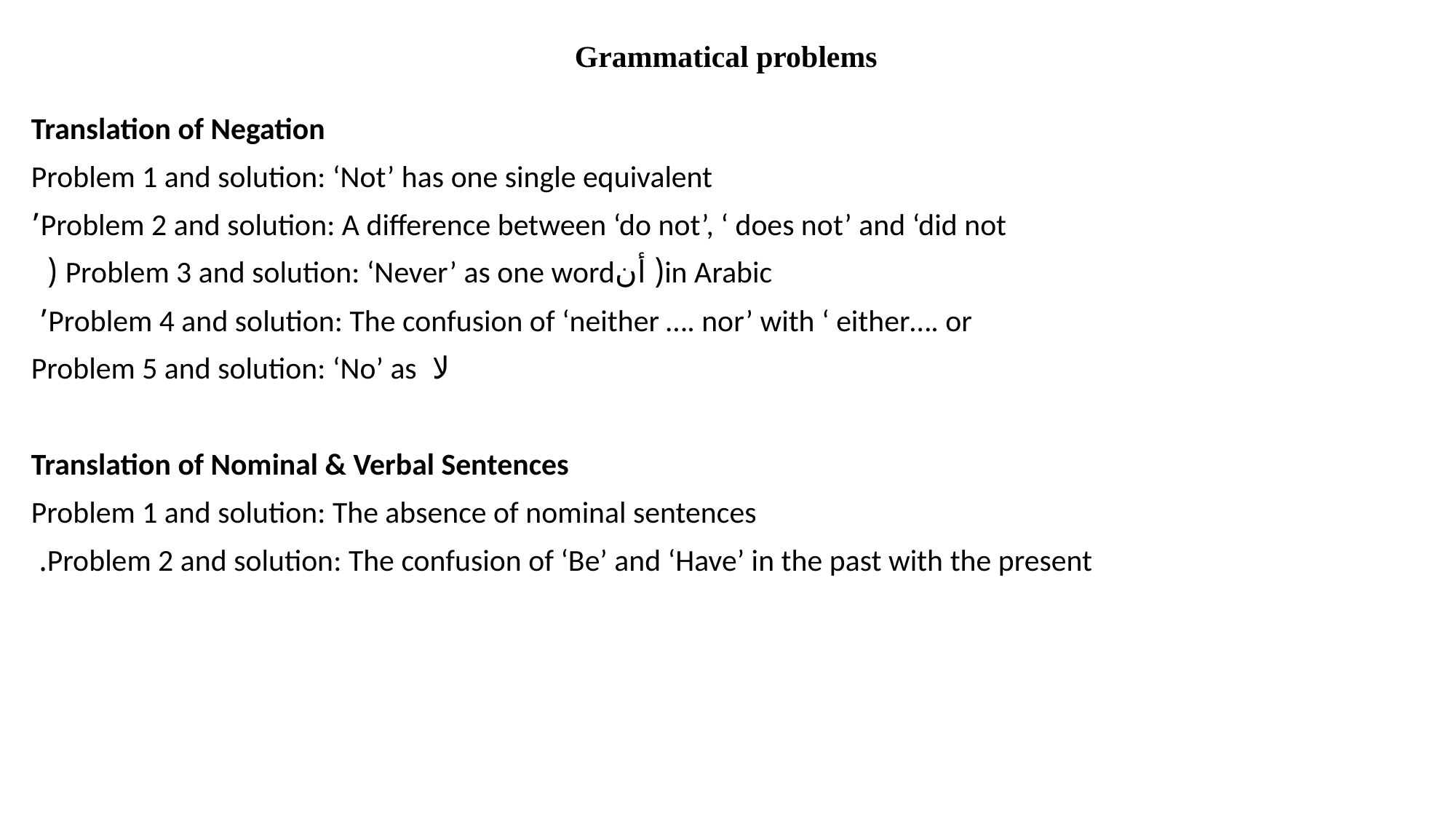

# Grammatical problems
Translation of Negation
Problem 1 and solution: ‘Not’ has one single equivalent
Problem 2 and solution: A difference between ‘do not’, ‘ does not’ and ‘did not’
in Arabic( أنProblem 3 and solution: ‘Never’ as one word (
Problem 4 and solution: The confusion of ‘neither …. nor’ with ‘ either…. or’
لا  Problem 5 and solution: ‘No’ as

Translation of Nominal & Verbal Sentences
Problem 1 and solution: The absence of nominal sentences
Problem 2 and solution: The confusion of ‘Be’ and ‘Have’ in the past with the present.